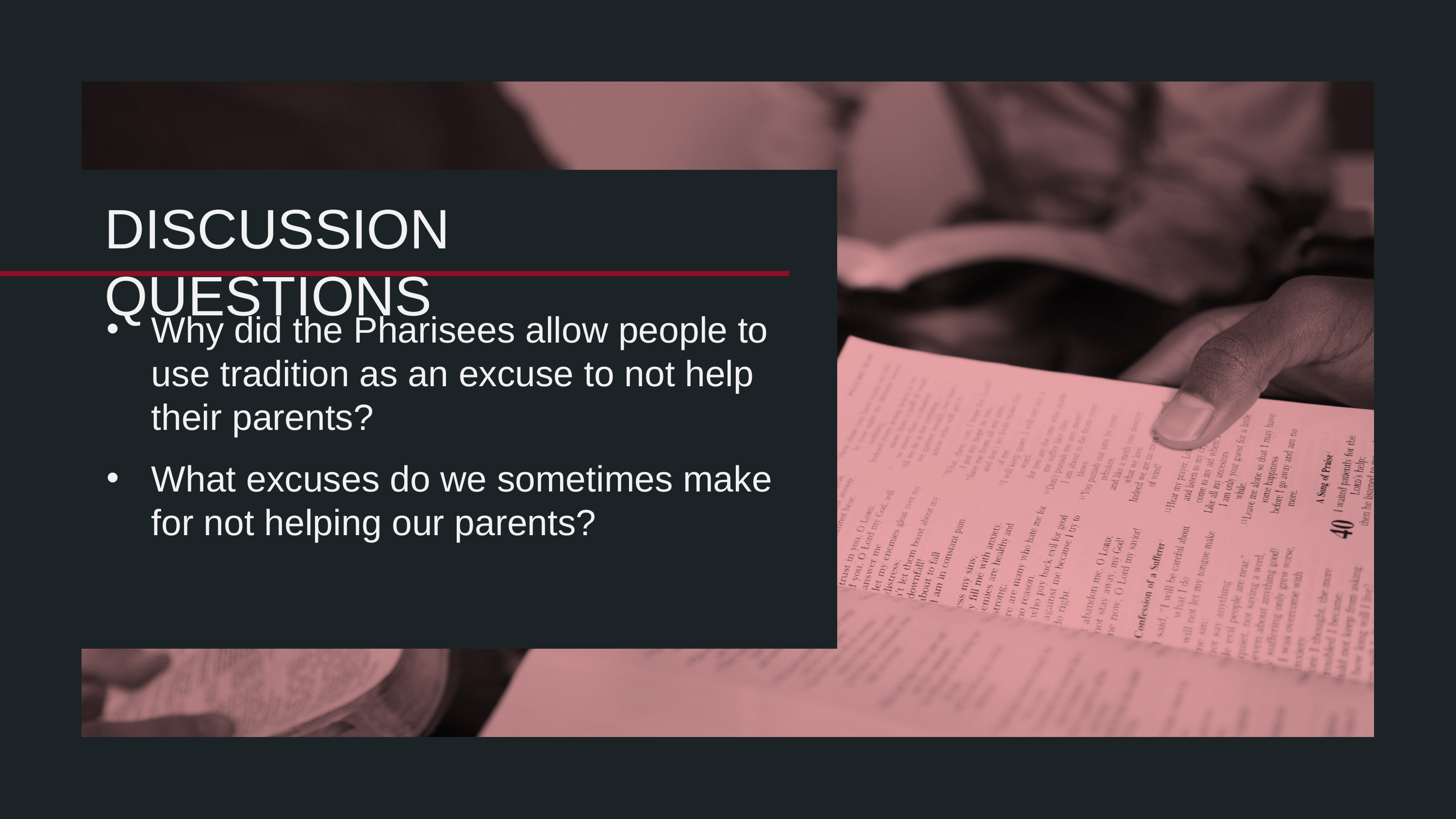

Why did the Pharisees allow people to use tradition as an excuse to not help their parents?
What excuses do we sometimes make for not helping our parents?